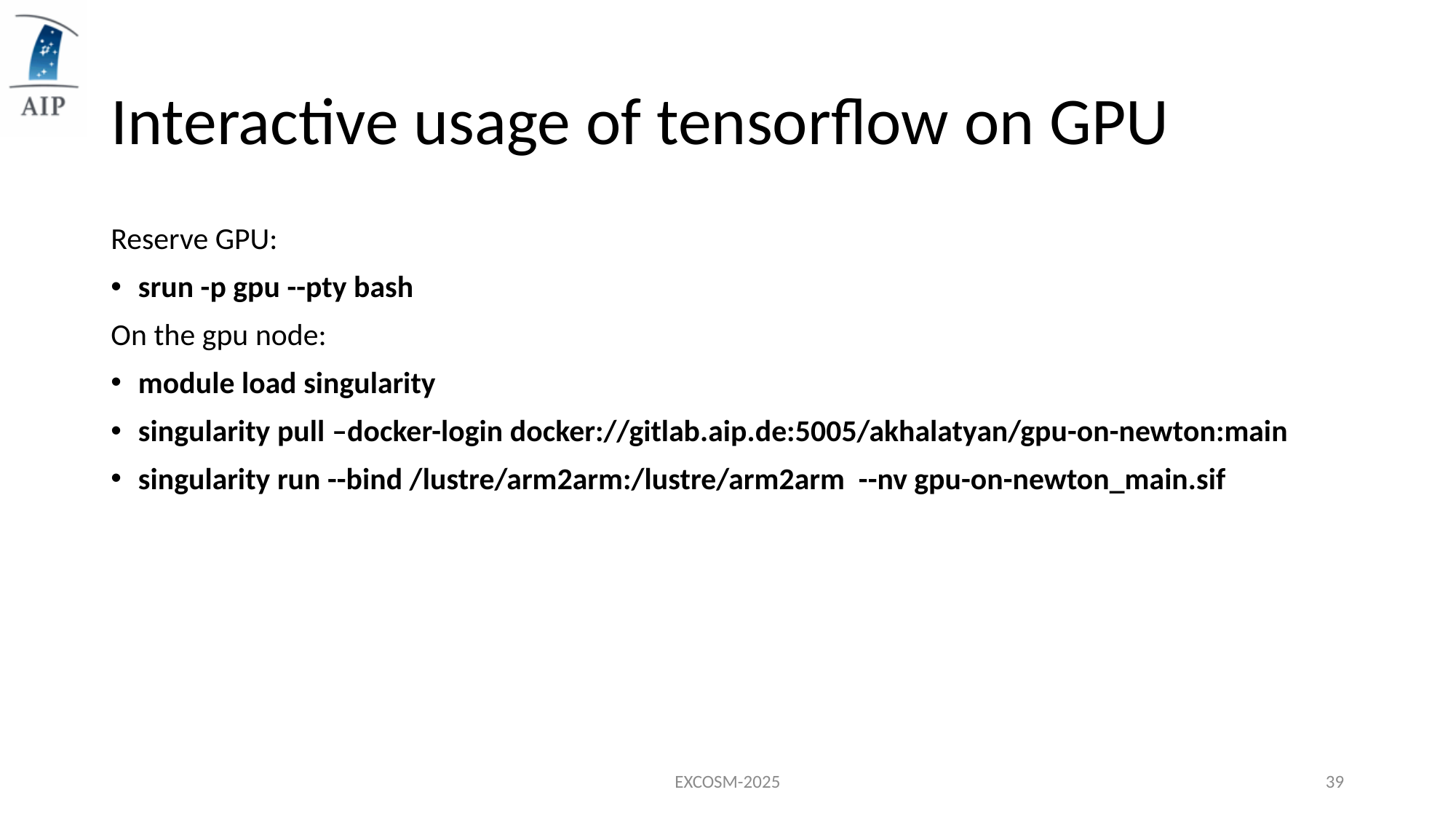

# Interactive usage of tensorflow on GPU
Reserve GPU:
srun -p gpu --pty bash
On the gpu node:
module load singularity
singularity pull –docker-login docker://gitlab.aip.de:5005/akhalatyan/gpu-on-newton:main
singularity run --bind /lustre/arm2arm:/lustre/arm2arm  --nv gpu-on-newton_main.sif
EXCOSM-2025
39